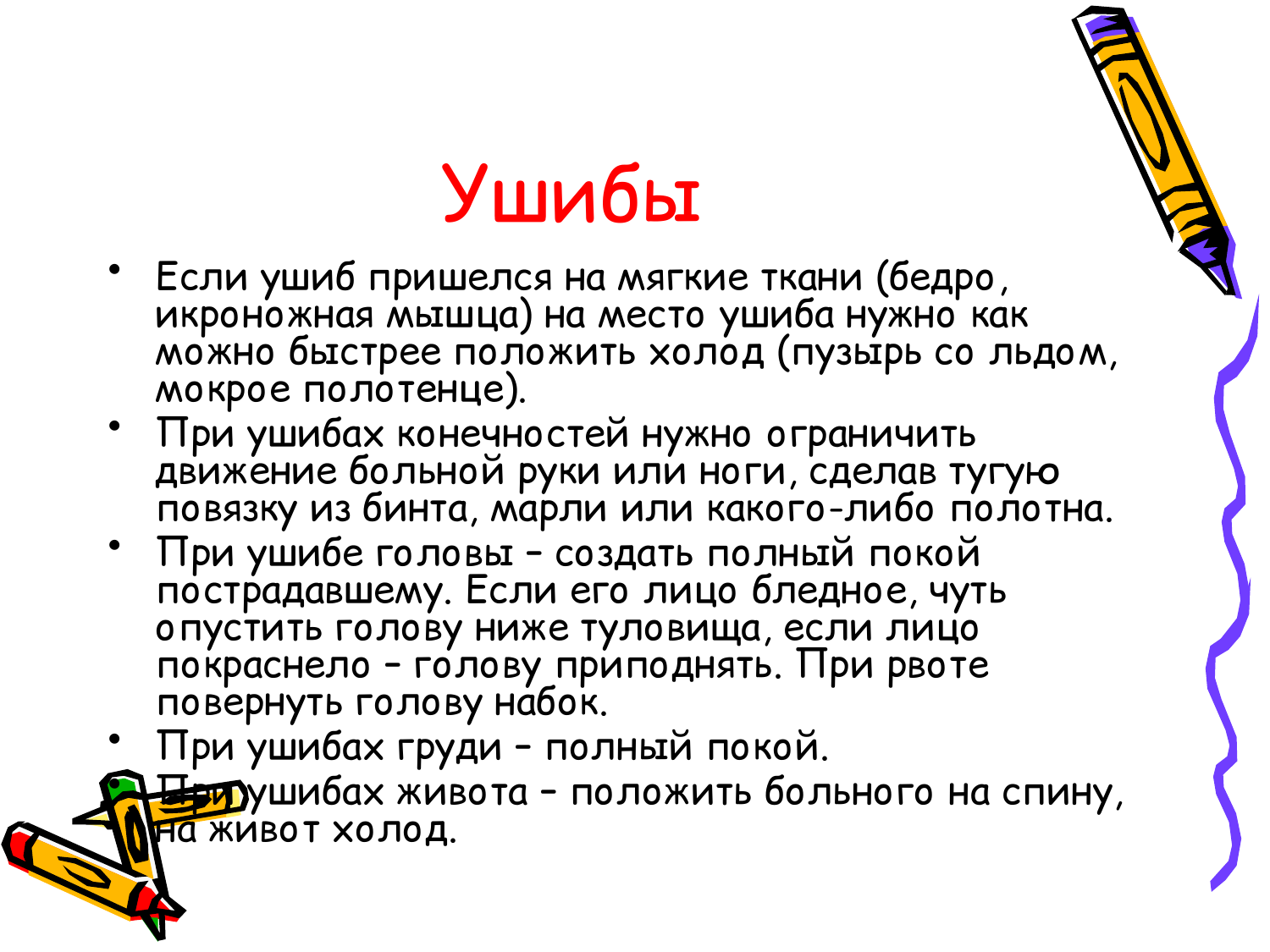

# Ушибы
Если ушиб пришелся на мягкие ткани (бедро, икроножная мышца) на место ушиба нужно как можно быстрее положить холод (пузырь со льдом, мокрое полотенце).
При ушибах конечностей нужно ограничить движение больной руки или ноги, сделав тугую повязку из бинта, марли или какого-либо полотна.
При ушибе головы – создать полный покой пострадавшему. Если его лицо бледное, чуть опустить голову ниже туловища, если лицо покраснело – голову приподнять. При рвоте повернуть голову набок.
При ушибах груди – полный покой.
При ушибах живота – положить больного на спину, на живот холод.